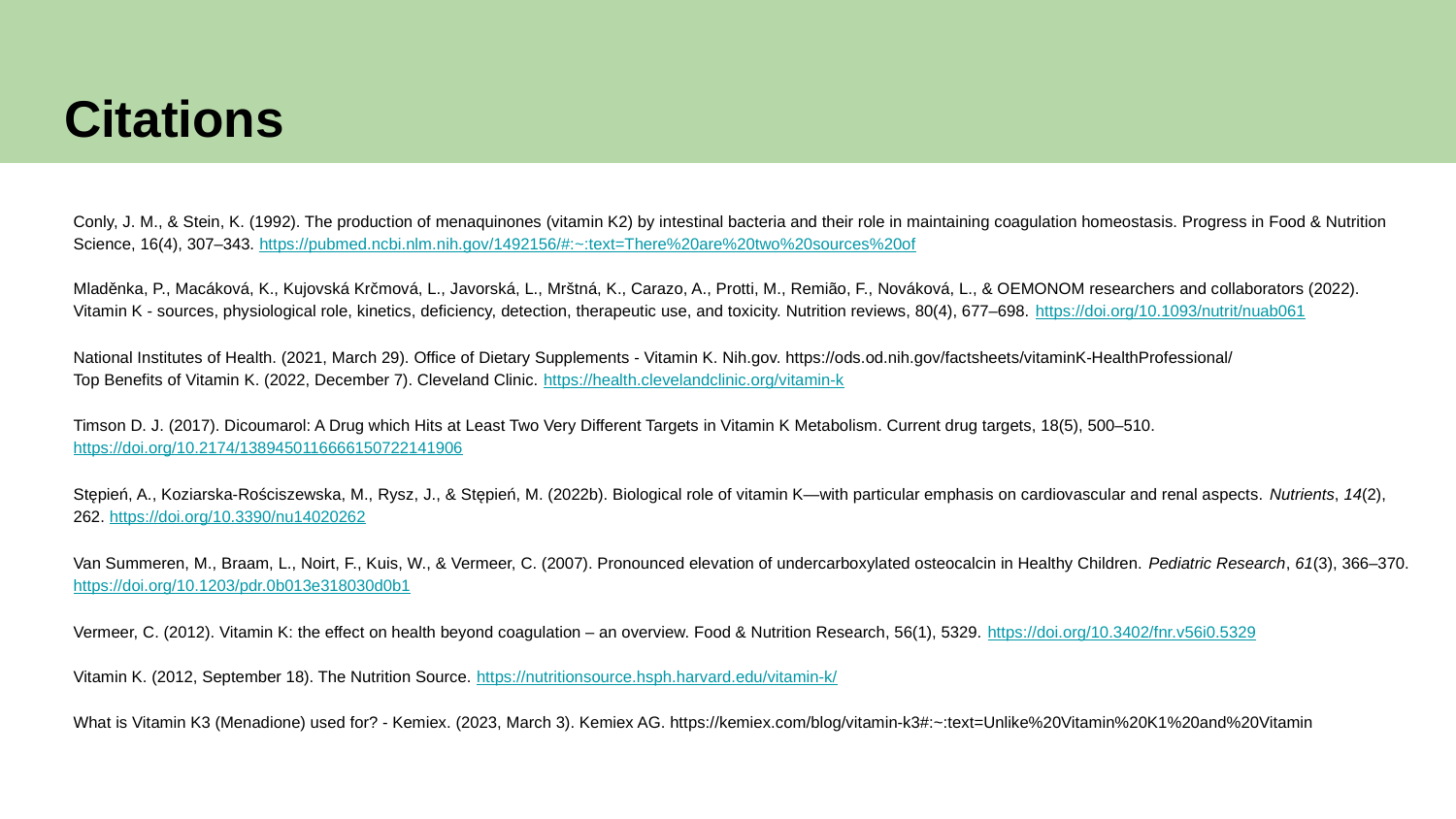

# Citations
Conly, J. M., & Stein, K. (1992). The production of menaquinones (vitamin K2) by intestinal bacteria and their role in maintaining coagulation homeostasis. Progress in Food & Nutrition Science, 16(4), 307–343. https://pubmed.ncbi.nlm.nih.gov/1492156/#:~:text=There%20are%20two%20sources%20of

Mladěnka, P., Macáková, K., Kujovská Krčmová, L., Javorská, L., Mrštná, K., Carazo, A., Protti, M., Remião, F., Nováková, L., & OEMONOM researchers and collaborators (2022). Vitamin K - sources, physiological role, kinetics, deficiency, detection, therapeutic use, and toxicity. Nutrition reviews, 80(4), 677–698. https://doi.org/10.1093/nutrit/nuab061
National Institutes of Health. (2021, March 29). Office of Dietary Supplements - Vitamin K. Nih.gov. https://ods.od.nih.gov/factsheets/vitaminK-HealthProfessional/
Top Benefits of Vitamin K. (2022, December 7). Cleveland Clinic. https://health.clevelandclinic.org/vitamin-k

Timson D. J. (2017). Dicoumarol: A Drug which Hits at Least Two Very Different Targets in Vitamin K Metabolism. Current drug targets, 18(5), 500–510. https://doi.org/10.2174/1389450116666150722141906
Stępień, A., Koziarska-Rościszewska, M., Rysz, J., & Stępień, M. (2022b). Biological role of vitamin K—with particular emphasis on cardiovascular and renal aspects. Nutrients, 14(2), 262. https://doi.org/10.3390/nu14020262
Van Summeren, M., Braam, L., Noirt, F., Kuis, W., & Vermeer, C. (2007). Pronounced elevation of undercarboxylated osteocalcin in Healthy Children. Pediatric Research, 61(3), 366–370. https://doi.org/10.1203/pdr.0b013e318030d0b1
Vermeer, C. (2012). Vitamin K: the effect on health beyond coagulation – an overview. Food & Nutrition Research, 56(1), 5329. https://doi.org/10.3402/fnr.v56i0.5329

Vitamin K. (2012, September 18). The Nutrition Source. https://nutritionsource.hsph.harvard.edu/vitamin-k/

What is Vitamin K3 (Menadione) used for? - Kemiex. (2023, March 3). Kemiex AG. https://kemiex.com/blog/vitamin-k3#:~:text=Unlike%20Vitamin%20K1%20and%20Vitamin